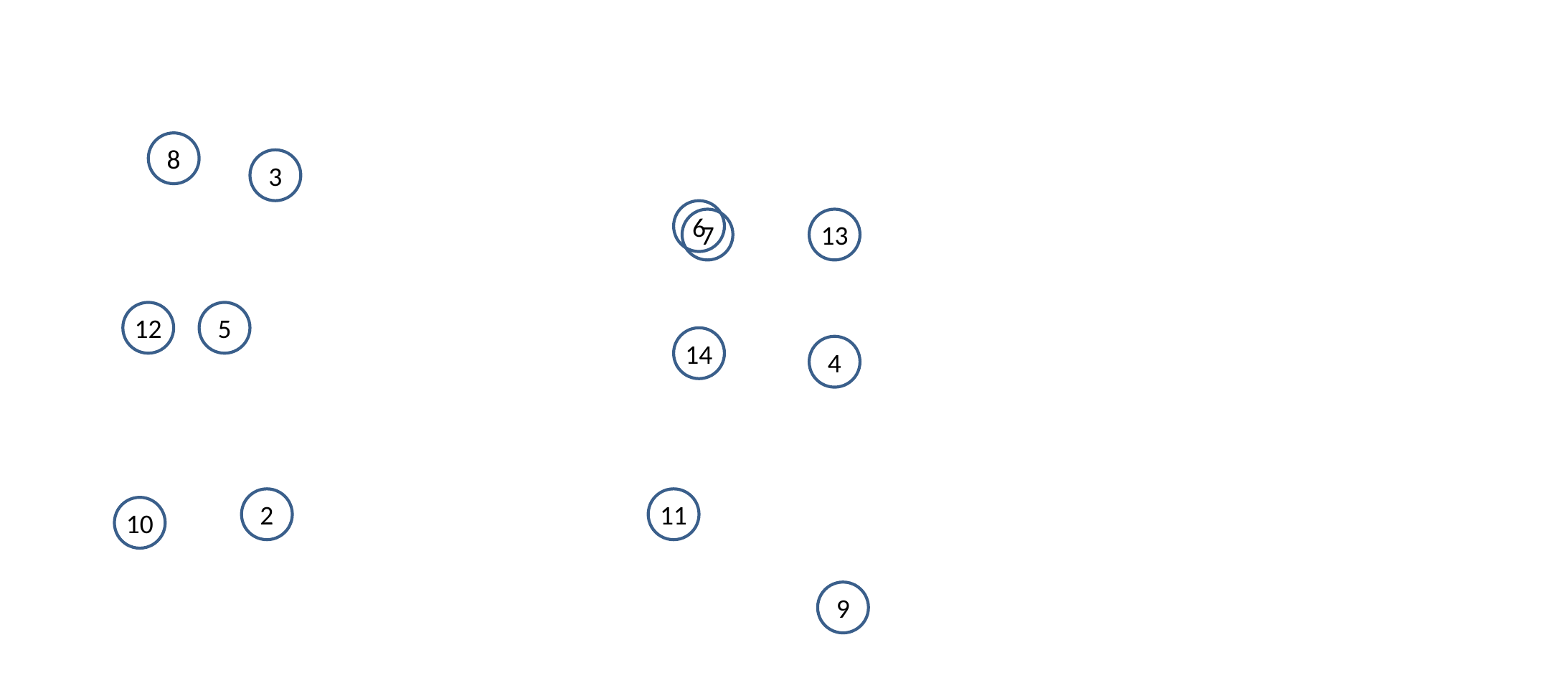

8
3
6
7
13
12
5
14
4
2
11
10
9